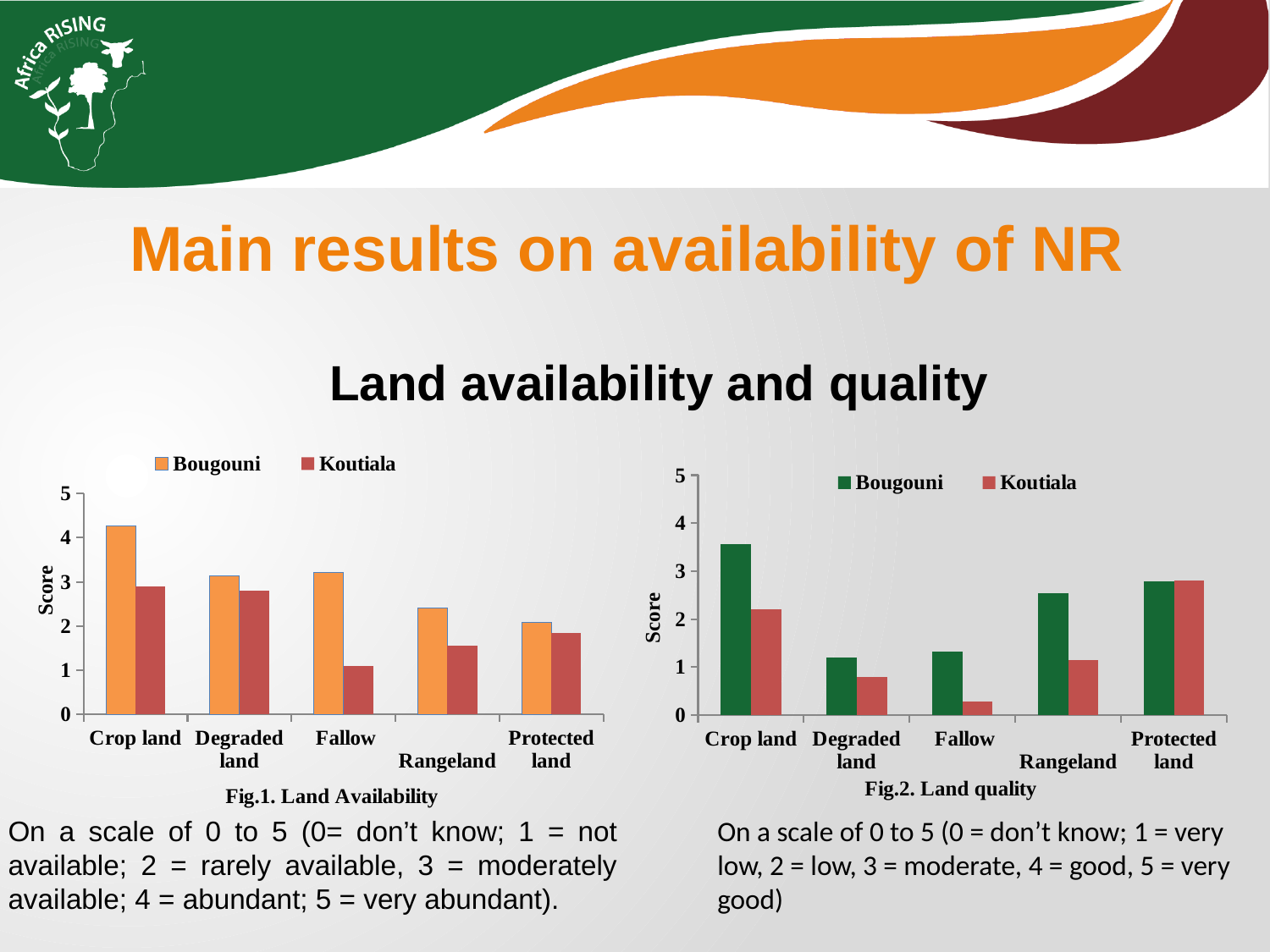

Main results on availability of NR
Land availability and quality

### Chart

| Category | Bougouni | Koutiala |
|---|---|---|
| Crop land | 4.26 | 2.89 |
| Degraded land | 3.14 | 2.81 |
|  Fallow | 3.21 | 1.09 |
|  Rangeland | 2.41 | 1.56 |
| Protected land | 2.09 | 1.85 |

### Chart

| Category | Bougouni | Koutiala |
|---|---|---|
| Crop land | 3.57 | 2.2 |
| Degraded land | 1.2 | 0.8 |
|  Fallow | 1.32 | 0.29 |
|  Rangeland | 2.54 | 1.15 |
| Protected land | 2.79 | 2.8 |
On a scale of 0 to 5 (0= don’t know; 1 = not available; 2 = rarely available, 3 = moderately available; 4 = abundant; 5 = very abundant).
On a scale of 0 to 5 (0 = don’t know; 1 = very low, 2 = low, 3 = moderate, 4 = good, 5 = very good)